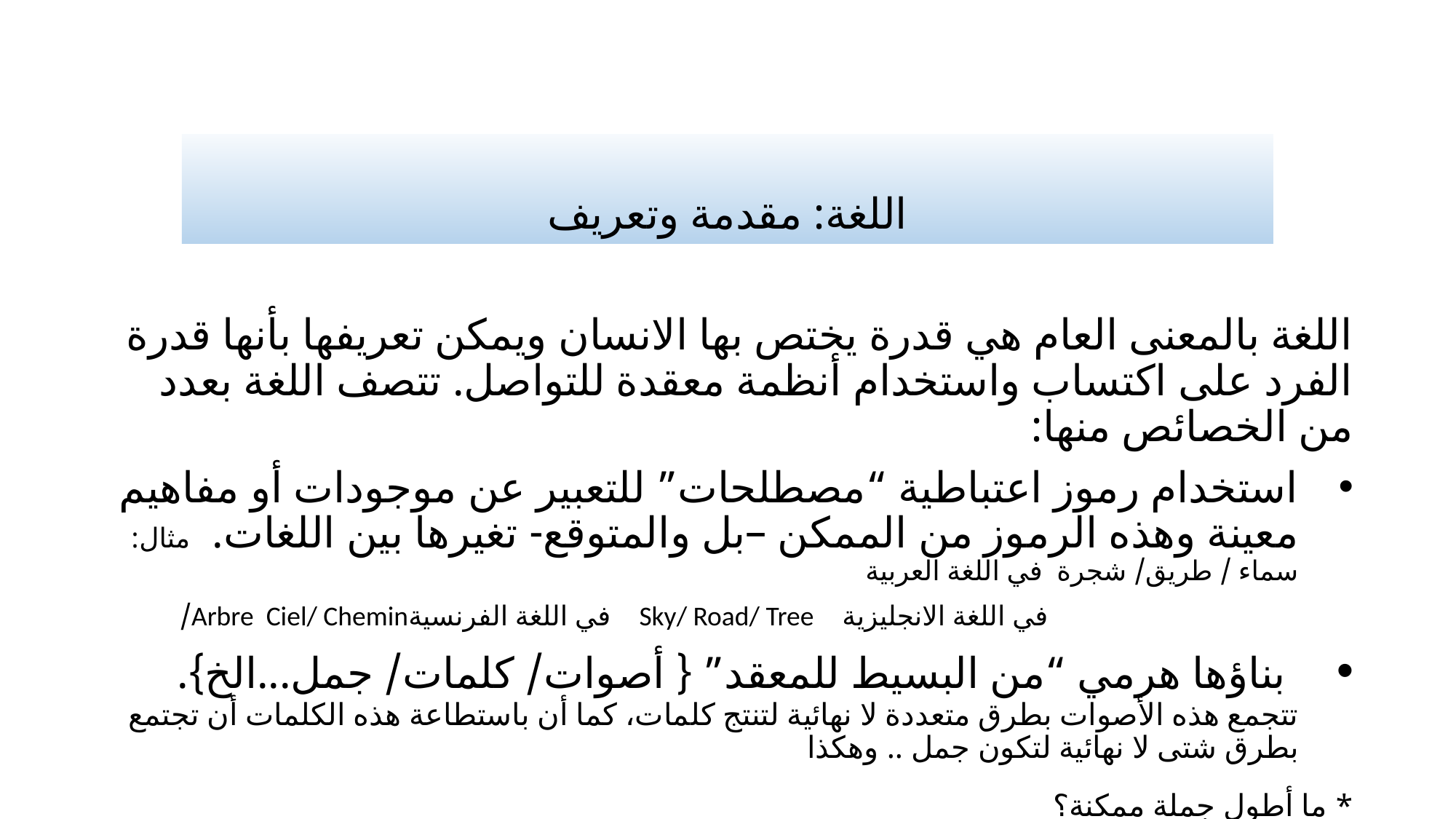

# اللغة: مقدمة وتعريف
اللغة بالمعنى العام هي قدرة يختص بها الانسان ويمكن تعريفها بأنها قدرة الفرد على اكتساب واستخدام أنظمة معقدة للتواصل. تتصف اللغة بعدد من الخصائص منها:
استخدام رموز اعتباطية “مصطلحات” للتعبير عن موجودات أو مفاهيم معينة وهذه الرموز من الممكن –بل والمتوقع- تغيرها بين اللغات.  مثال: سماء / طريق/ شجرة  في اللغة العربية
                                           في اللغة الانجليزية    Sky/ Road/ Tree    في اللغة الفرنسيةArbre  Ciel/ Chemin/
 بناؤها هرمي “من البسيط للمعقد” { أصوات/ كلمات/ جمل...الخ}. تتجمع هذه الأصوات بطرق متعددة لا نهائية لتنتج كلمات، كما أن باستطاعة هذه الكلمات أن تجتمع بطرق شتى لا نهائية لتكون جمل .. وهكذا
* ما أطول جملة ممكنة؟